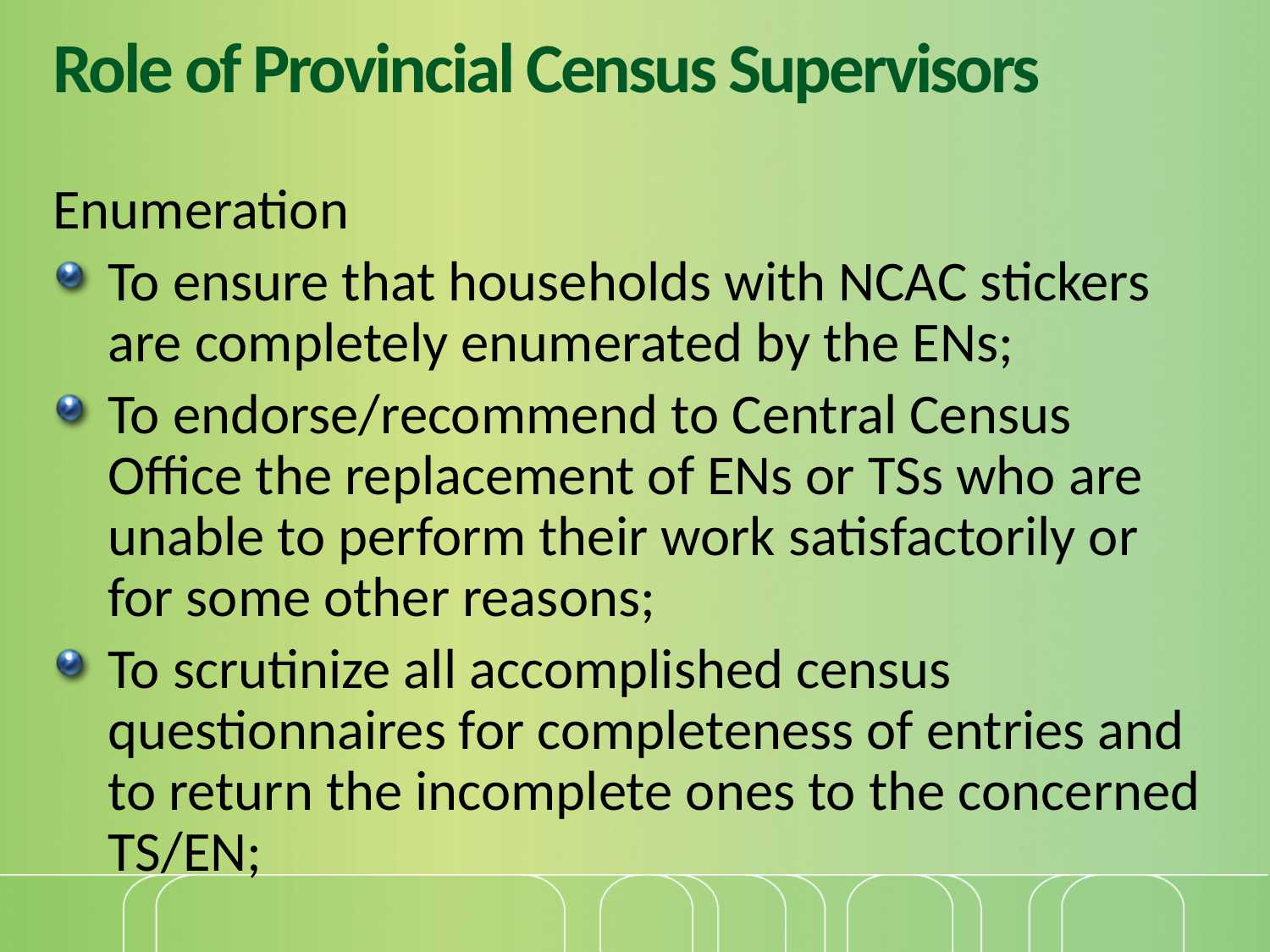

# Role of Provincial Census Supervisors
Enumeration
To ensure that households with NCAC stickers are completely enumerated by the ENs;
To endorse/recommend to Central Census Office the replacement of ENs or TSs who are unable to perform their work satisfactorily or for some other reasons;
To scrutinize all accomplished census questionnaires for completeness of entries and to return the incomplete ones to the concerned TS/EN;